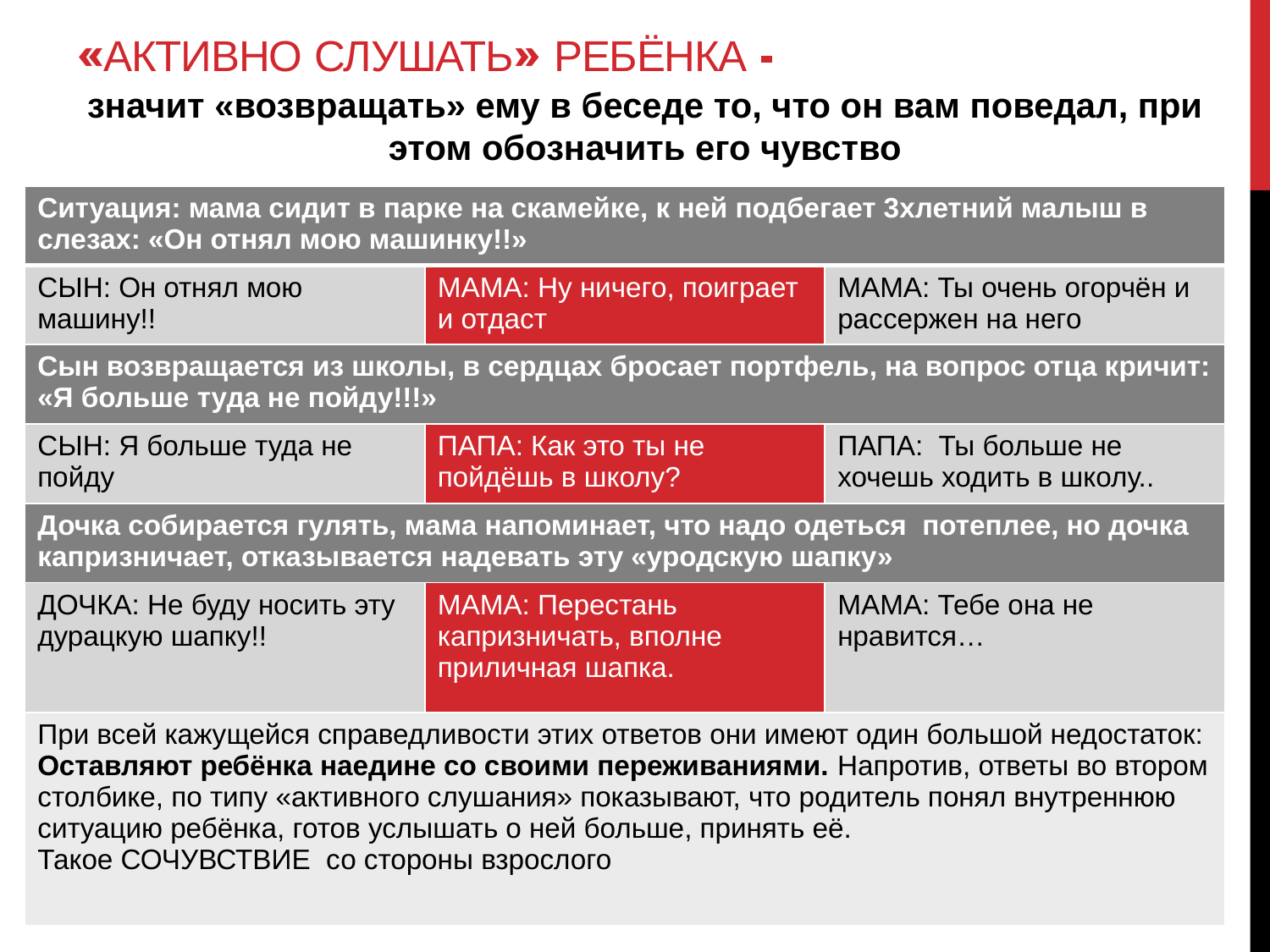

# «активно слушать» ребёнка -
значит «возвращать» ему в беседе то, что он вам поведал, при этом обозначить его чувство

| Ситуация: мама сидит в парке на скамейке, к ней подбегает 3хлетний малыш в слезах: «Он отнял мою машинку!!» |  |  |
| --- | --- | --- |
| СЫН: Он отнял мою машину!! | МАМА: Ну ничего, поиграет и отдаст | МАМА: Ты очень огорчён и рассержен на него |
| Сын возвращается из школы, в сердцах бросает портфель, на вопрос отца кричит: «Я больше туда не пойду!!!» |  |  |
| СЫН: Я больше туда не пойду | ПАПА: Как это ты не пойдёшь в школу? | ПАПА: Ты больше не хочешь ходить в школу.. |
| Дочка собирается гулять, мама напоминает, что надо одеться потеплее, но дочка капризничает, отказывается надевать эту «уродскую шапку» |  |  |
| ДОЧКА: Не буду носить эту дурацкую шапку!! | МАМА: Перестань капризничать, вполне приличная шапка. | МАМА: Тебе она не нравится… |
| При всей кажущейся справедливости этих ответов они имеют один большой недостаток: Оставляют ребёнка наедине со своими переживаниями. Напротив, ответы во втором столбике, по типу «активного слушания» показывают, что родитель понял внутреннюю ситуацию ребёнка, готов услышать о ней больше, принять её. Такое СОЧУВСТВИЕ со стороны взрослого |  |  |